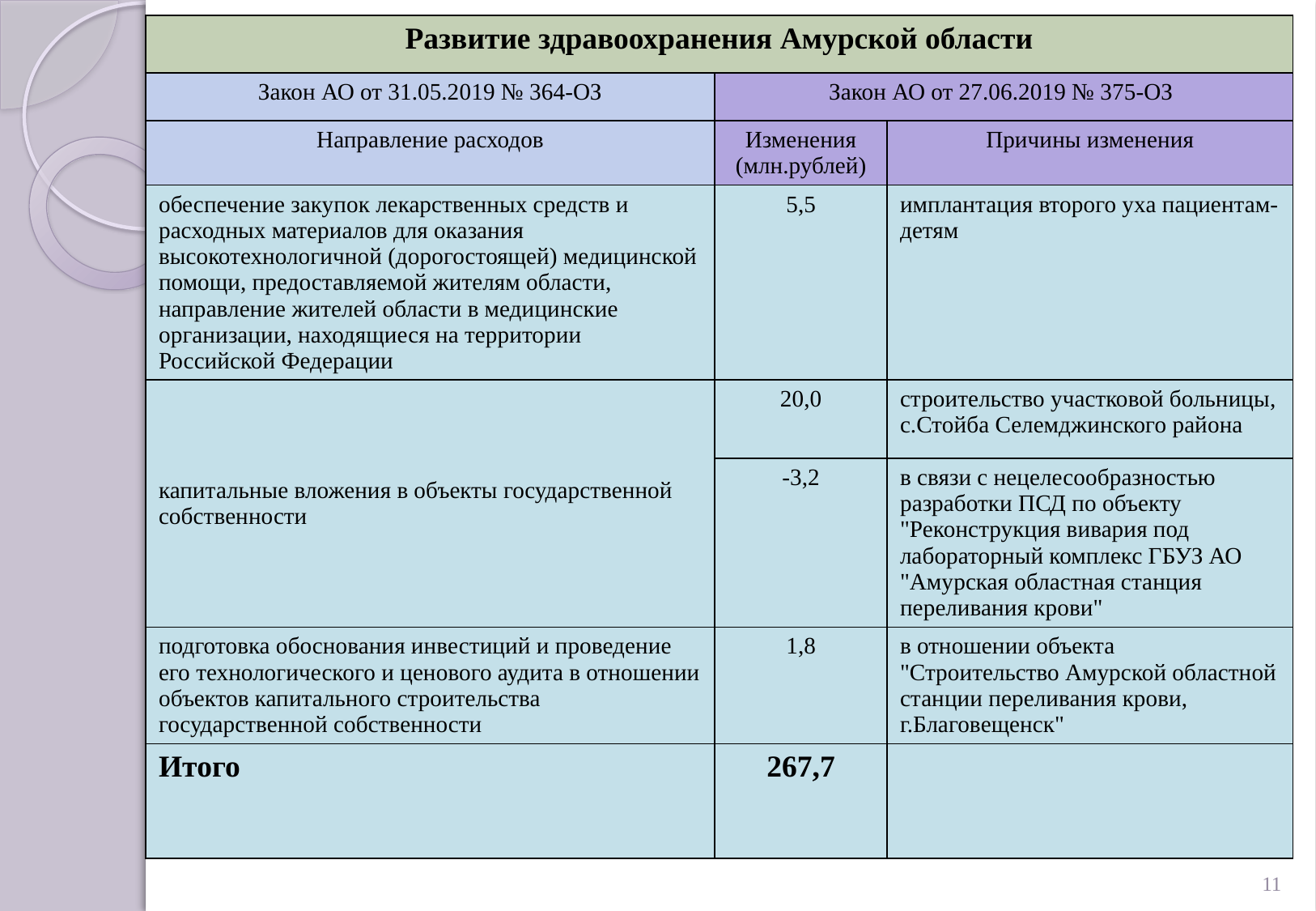

| Развитие здравоохранения Амурской области |  |  |
| --- | --- | --- |
| Закон АО от 31.05.2019 № 364-ОЗ | Закон АО от 27.06.2019 № 375-ОЗ |  |
| Направление расходов | Изменения (млн.рублей) | Причины изменения |
| обеспечение закупок лекарственных средств и расходных материалов для оказания высокотехнологичной (дорогостоящей) медицинской помощи, предоставляемой жителям области, направление жителей области в медицинские организации, находящиеся на территории Российской Федерации | 5,5 | имплантация второго уха пациентам-детям |
| капитальные вложения в объекты государственной собственности | 20,0 | строительство участковой больницы, с.Стойба Селемджинского района |
|  | -3,2 | в связи с нецелесообразностью разработки ПСД по объекту "Реконструкция вивария под лабораторный комплекс ГБУЗ АО "Амурская областная станция переливания крови" |
| подготовка обоснования инвестиций и проведение его технологического и ценового аудита в отношении объектов капитального строительства государственной собственности | 1,8 | в отношении объекта "Строительство Амурской областной станции переливания крови, г.Благовещенск" |
| Итого | 267,7 |  |
11